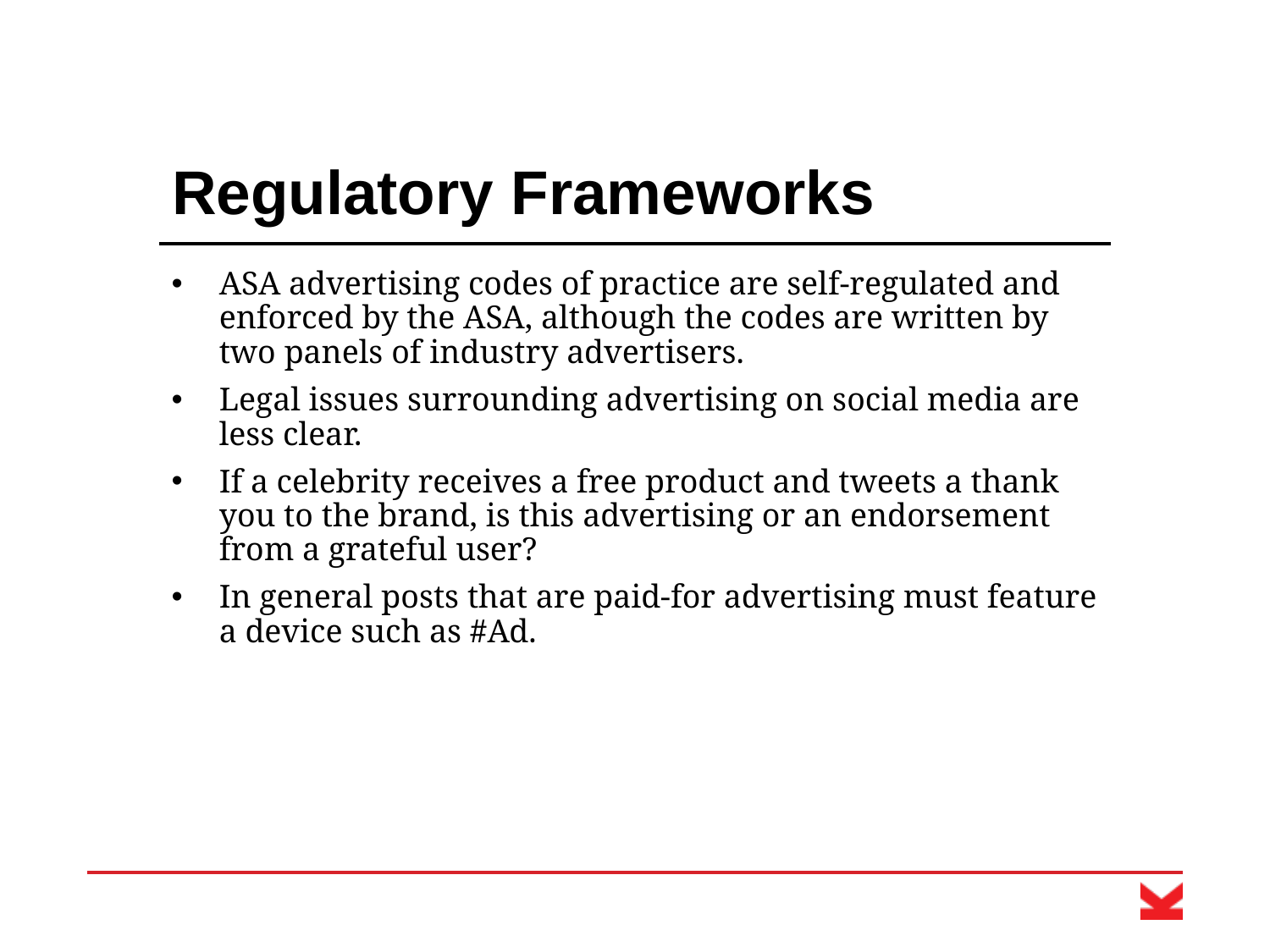

# Regulatory Frameworks
ASA advertising codes of practice are self-regulated and enforced by the ASA, although the codes are written by two panels of industry advertisers.
Legal issues surrounding advertising on social media are less clear.
If a celebrity receives a free product and tweets a thank you to the brand, is this advertising or an endorsement from a grateful user?
In general posts that are paid-for advertising must feature a device such as #Ad.